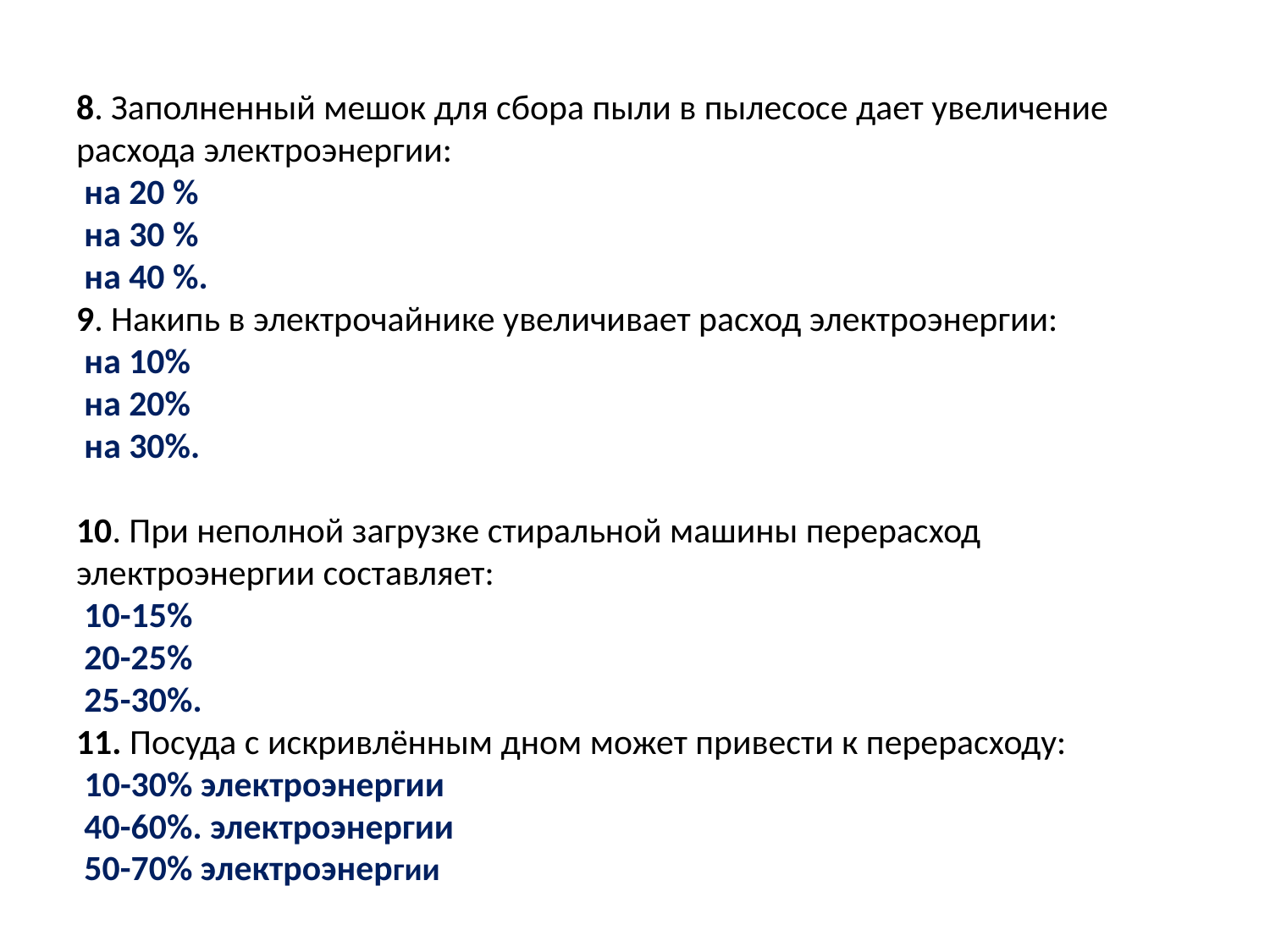

# 8. Заполненный мешок для сбора пыли в пылесосе дает увеличение расхода электроэнергии:  на 20 %  на 30 %  на 40 %. 9. Накипь в электрочайнике увеличивает расход электроэнергии:  на 10%  на 20%  на 30%. 10. При неполной загрузке стиральной машины перерасход электроэнергии составляет:  10-15%  20-25%  25-30%. 11. Посуда с искривлённым дном может привести к перерасходу:  10-30% электроэнергии  40-60%. электроэнергии  50-70% электроэнергии